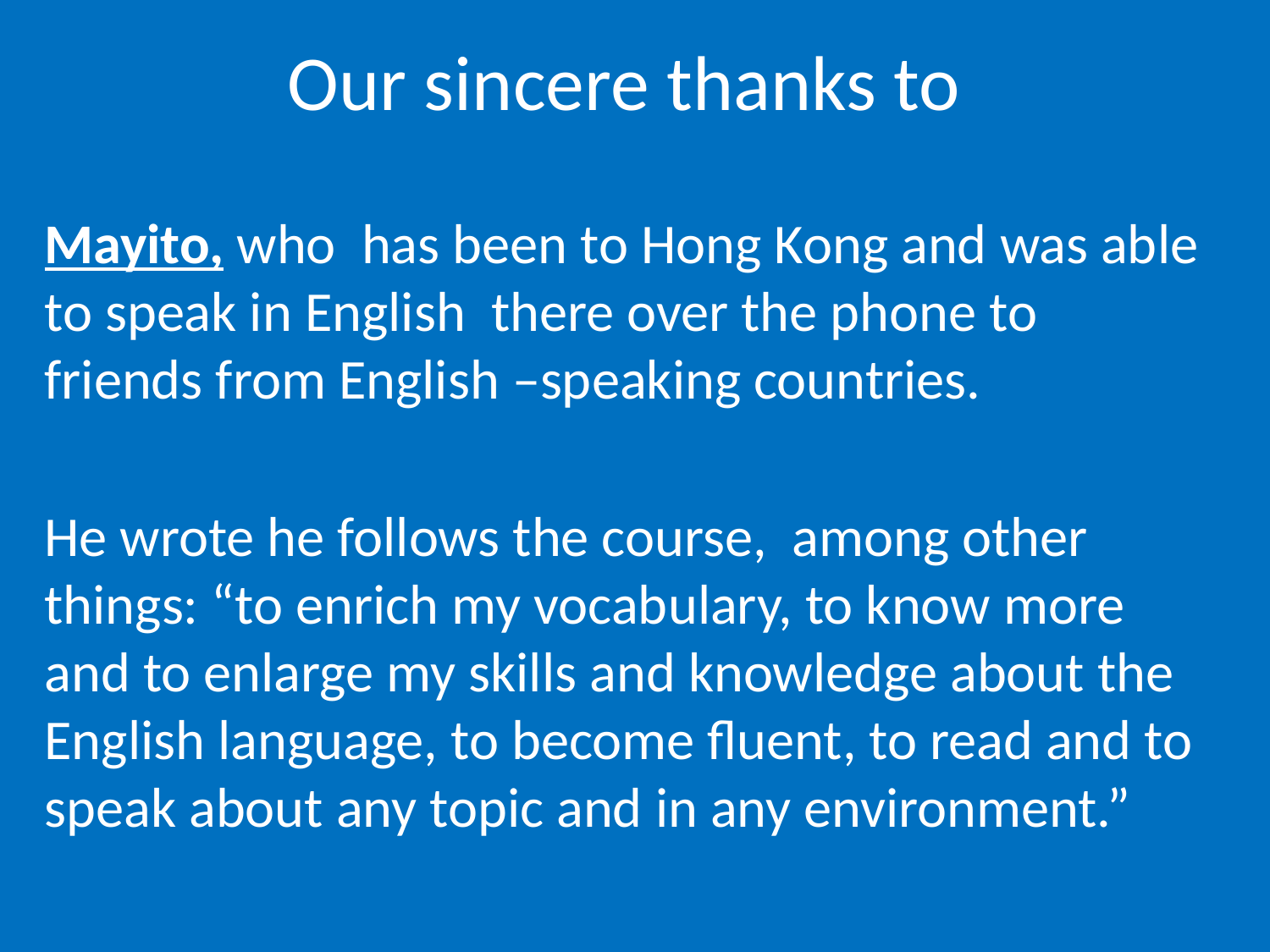

# Our sincere thanks to
Mayito, who  has been to Hong Kong and was able to speak in English  there over the phone to friends from English –speaking countries.

He wrote he follows the course,  among other things: “to enrich my vocabulary, to know more and to enlarge my skills and knowledge about the English language, to become fluent, to read and to speak about any topic and in any environment.”